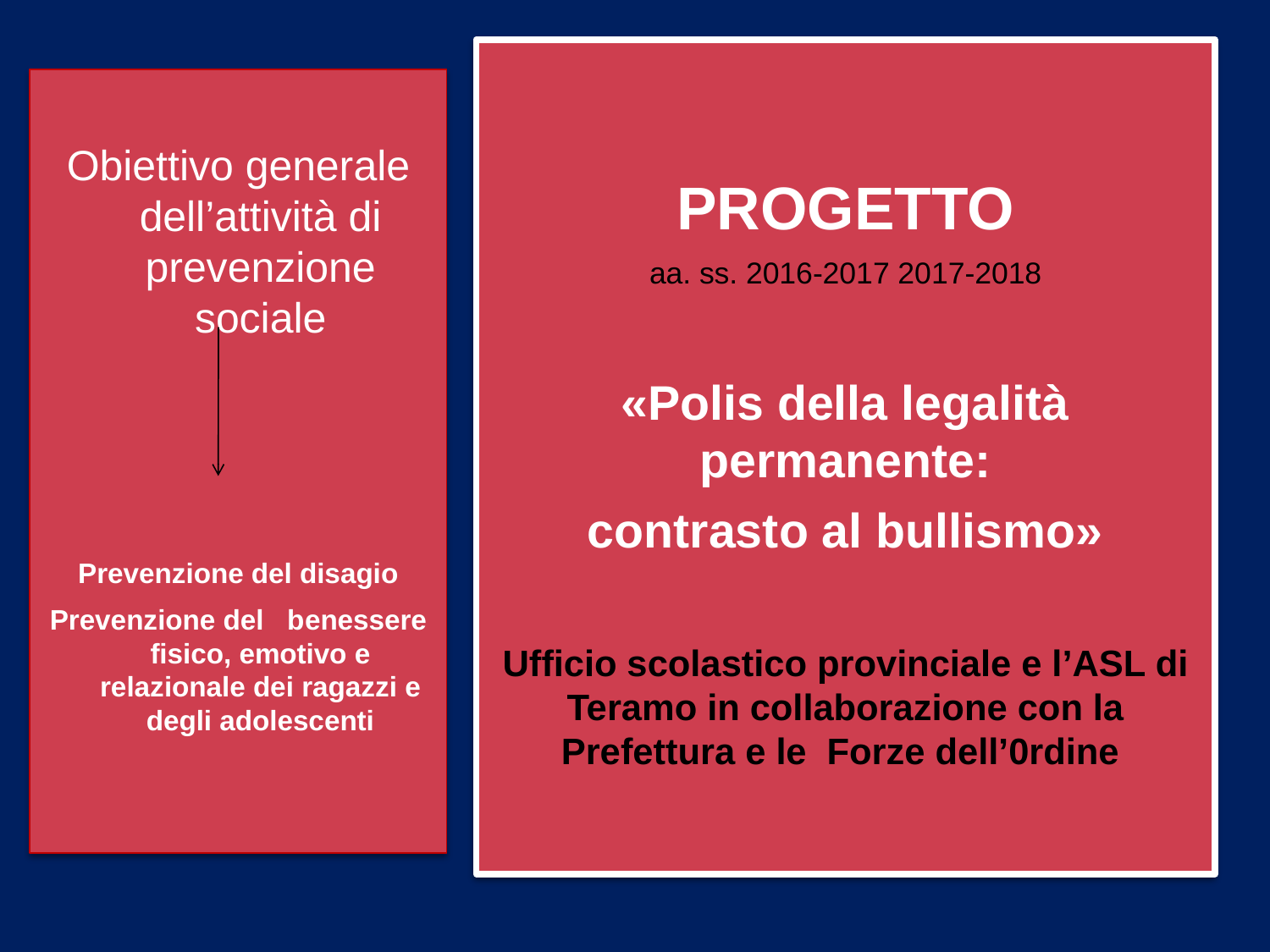

PROGETTO
aa. ss. 2016-2017 2017-2018

«Polis della legalità permanente:
contrasto al bullismo»

Ufficio scolastico provinciale e l’ASL di Teramo in collaborazione con la Prefettura e le  Forze dell’0rdine

Obiettivo generale dell’attività di prevenzione sociale

Prevenzione del disagio
Prevenzione del   benessere fisico, emotivo e relazionale dei ragazzi e degli adolescenti

1
Scuola Primaria
Tiziana Bruni